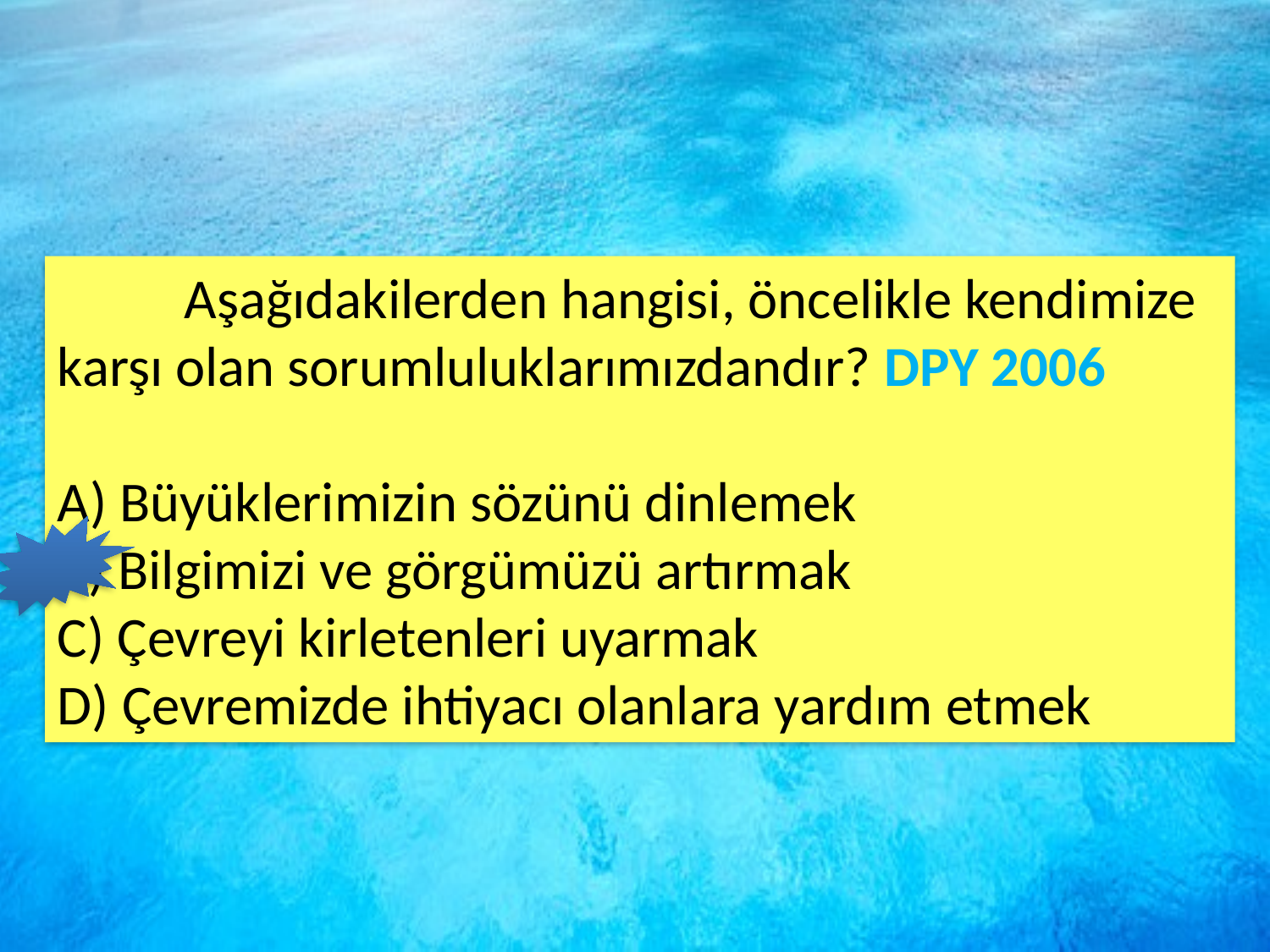

Aşağıdakilerden hangisi, öncelikle kendimize karşı olan sorumluluklarımızdandır? DPY 2006

A) Büyüklerimizin sözünü dinlemek
B) Bilgimizi ve görgümüzü artırmak
C) Çevreyi kirletenleri uyarmak
D) Çevremizde ihtiyacı olanlara yardım etmek